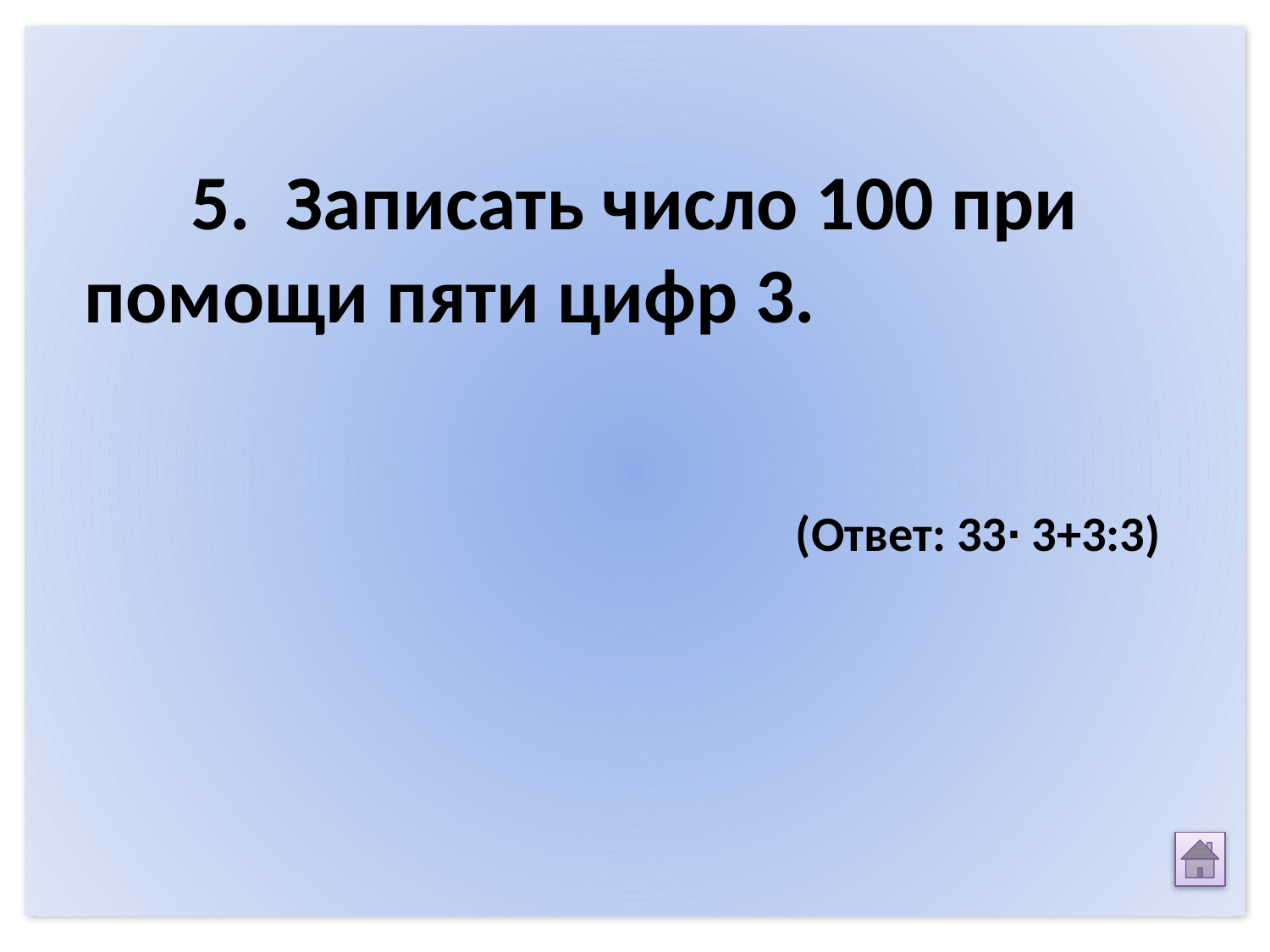

5.  Записать число 100 при помощи пяти цифр 3.
(Ответ: 33∙ 3+3:3)